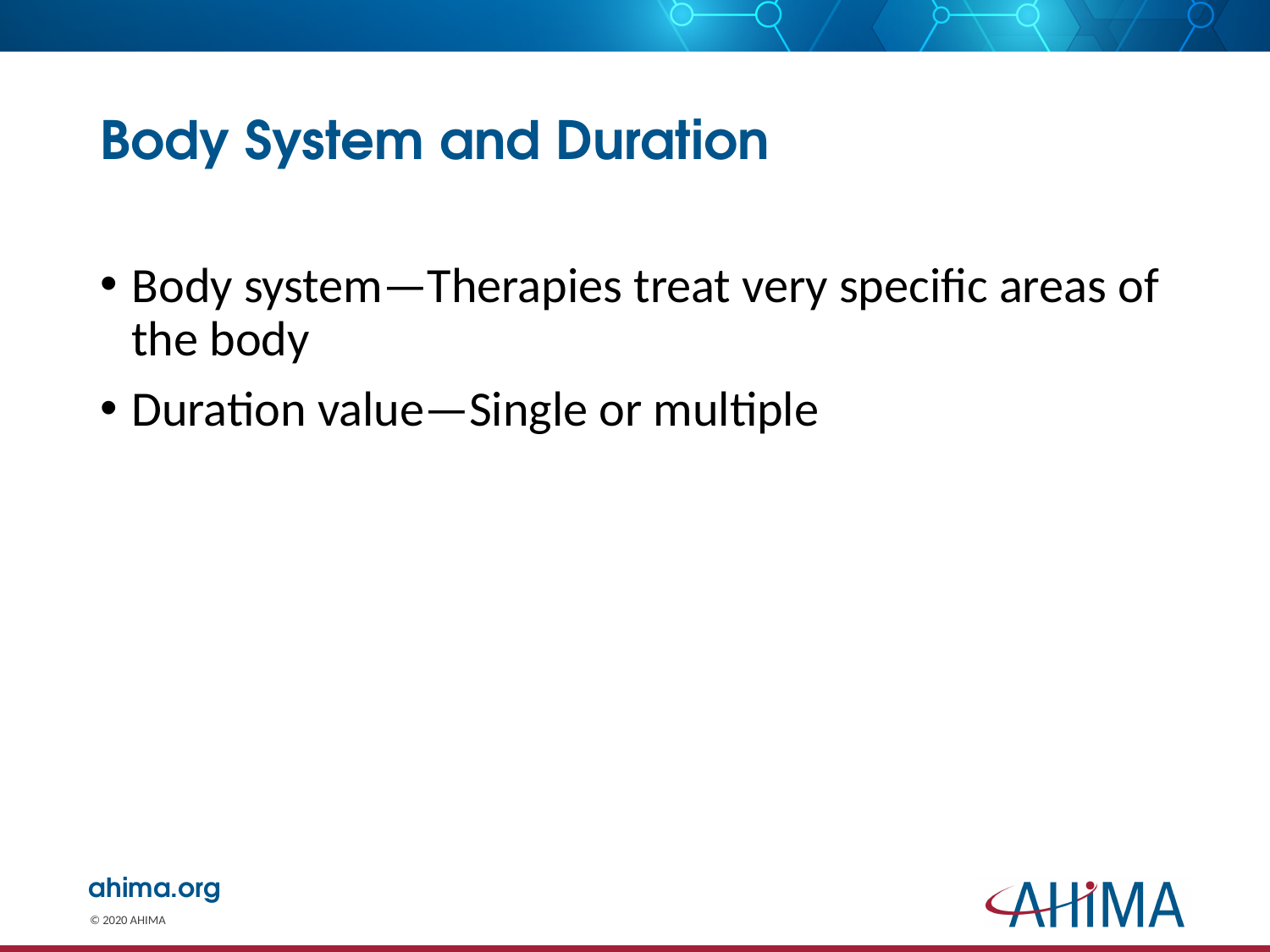

# Body System and Duration
Body system—Therapies treat very specific areas of the body
Duration value—Single or multiple